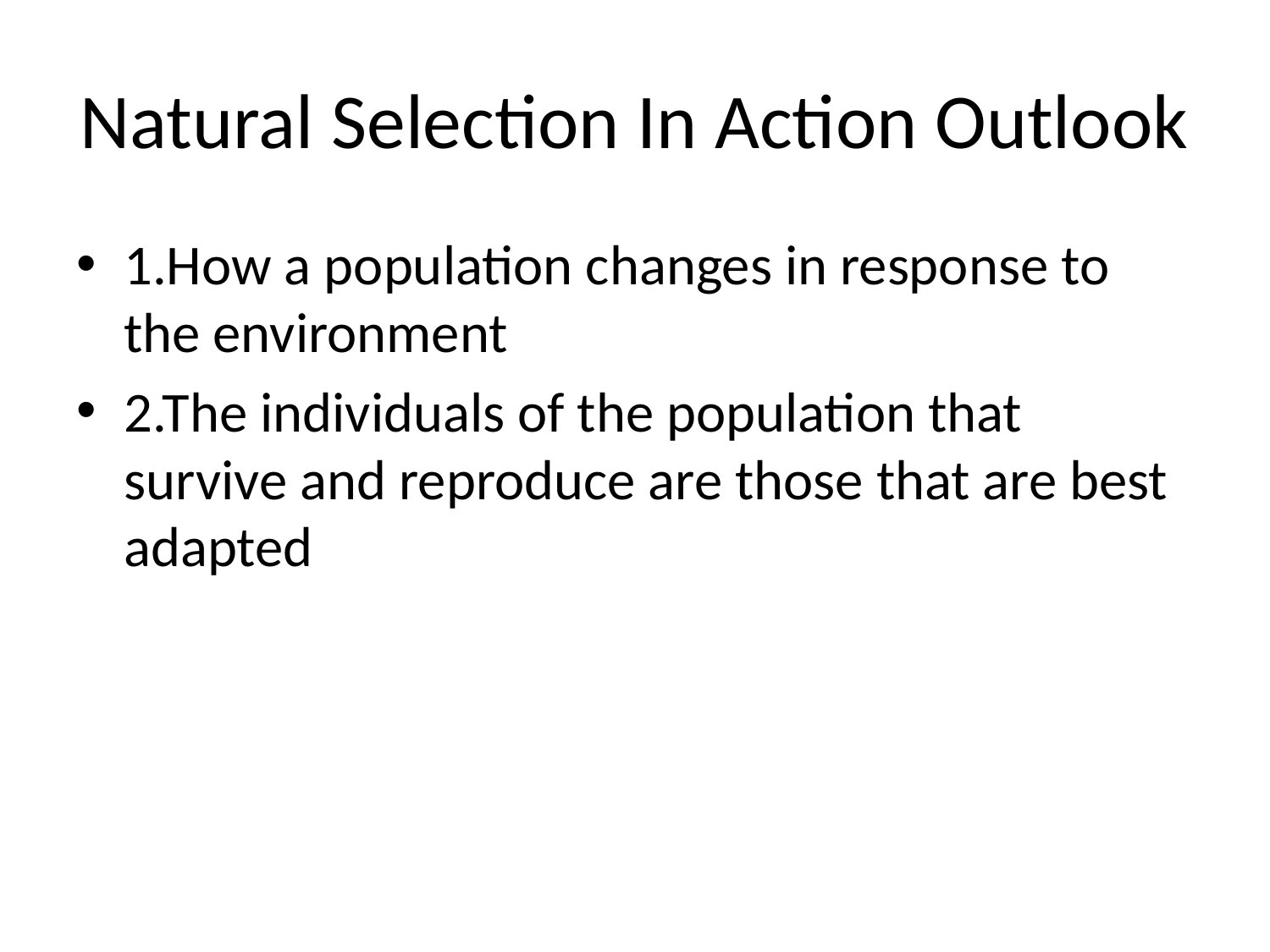

# Natural Selection In Action Outlook
1.How a population changes in response to the environment
2.The individuals of the population that survive and reproduce are those that are best adapted